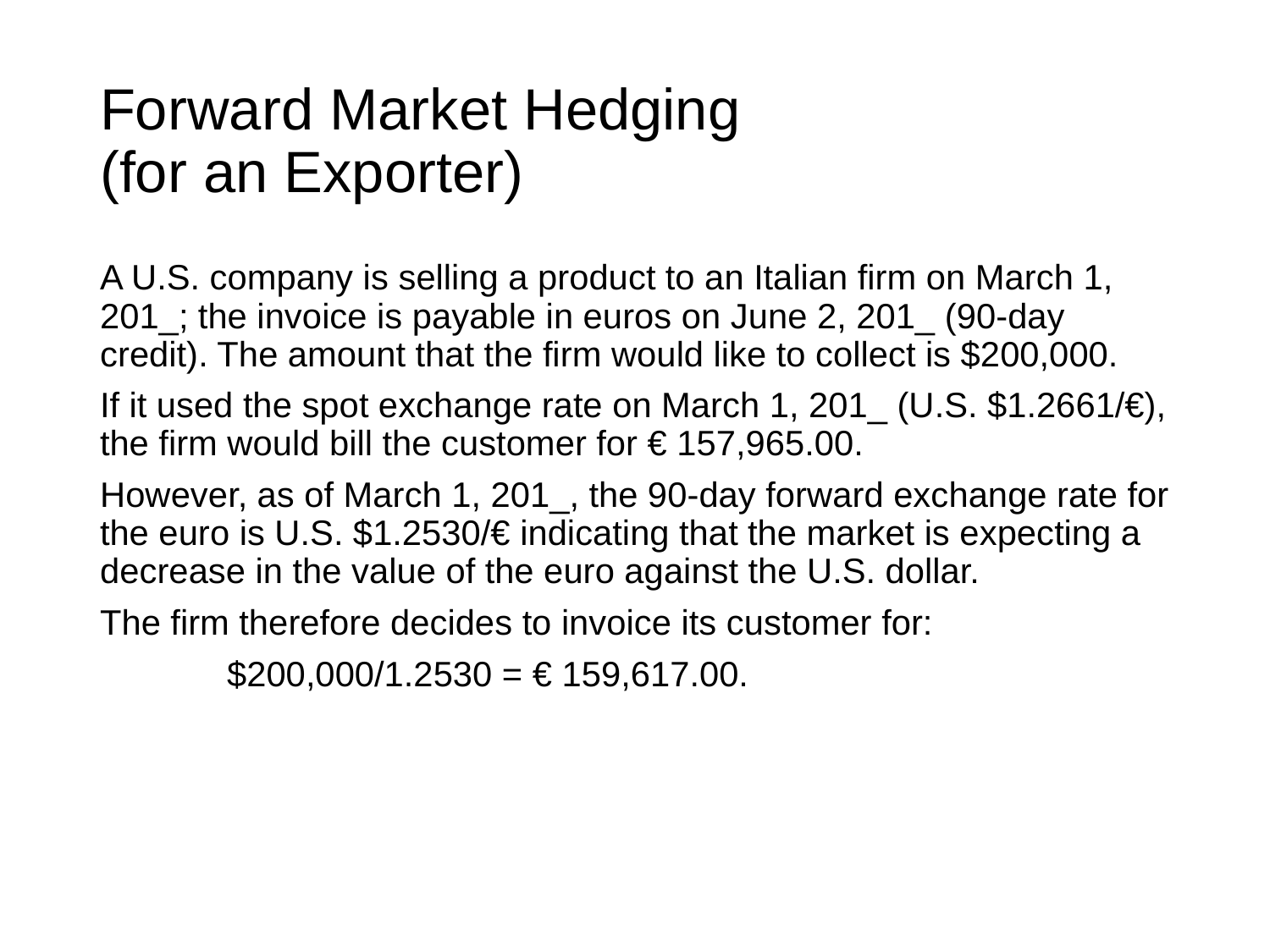

# Forward Market Hedging (for an Exporter)
A U.S. company is selling a product to an Italian firm on March 1, 201_; the invoice is payable in euros on June 2, 201_ (90-day credit). The amount that the firm would like to collect is $200,000.
If it used the spot exchange rate on March 1, 201_ (U.S. $1.2661/€), the firm would bill the customer for € 157,965.00.
However, as of March 1, 201_, the 90-day forward exchange rate for the euro is U.S. $1.2530/€ indicating that the market is expecting a decrease in the value of the euro against the U.S. dollar.
The firm therefore decides to invoice its customer for:
	$200,000/1.2530 = € 159,617.00.